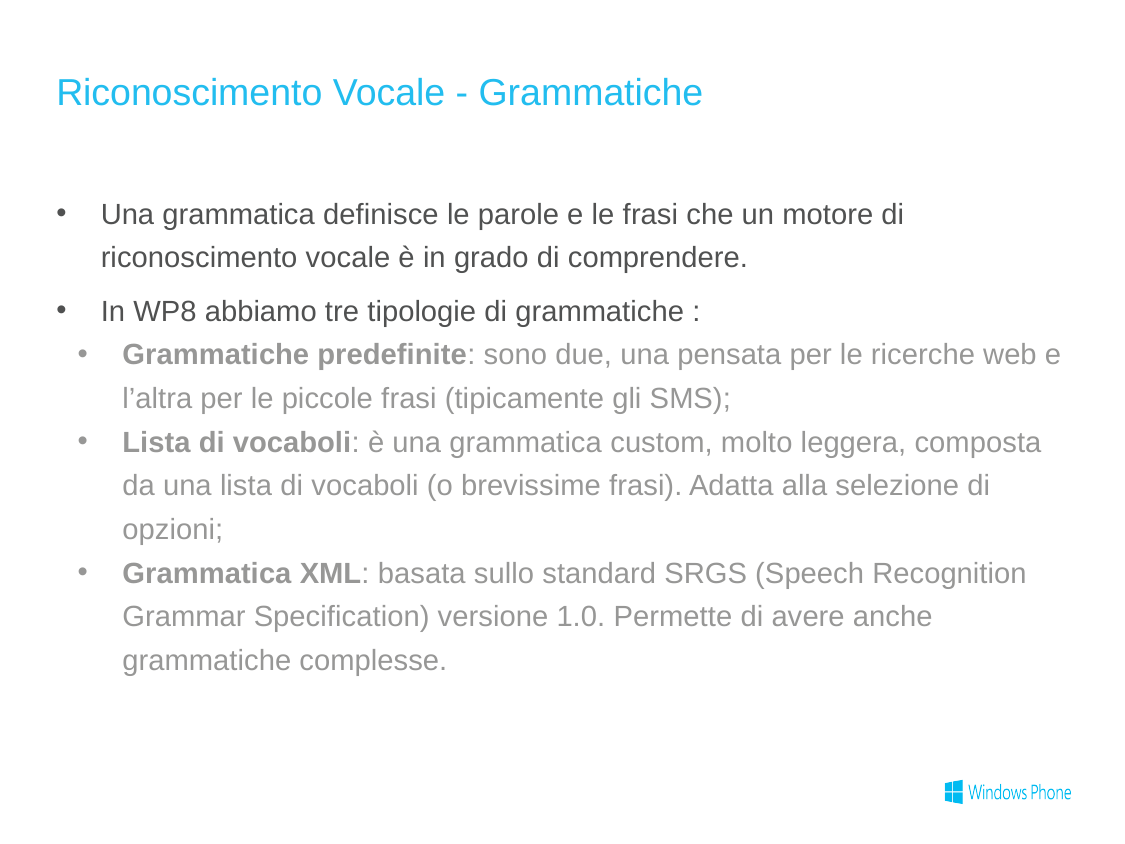

# Riconoscimento Vocale - Grammatiche
Una grammatica definisce le parole e le frasi che un motore di riconoscimento vocale è in grado di comprendere.
In WP8 abbiamo tre tipologie di grammatiche :
Grammatiche predefinite: sono due, una pensata per le ricerche web e l’altra per le piccole frasi (tipicamente gli SMS);
Lista di vocaboli: è una grammatica custom, molto leggera, composta da una lista di vocaboli (o brevissime frasi). Adatta alla selezione di opzioni;
Grammatica XML: basata sullo standard SRGS (Speech Recognition Grammar Specification) versione 1.0. Permette di avere anche grammatiche complesse.